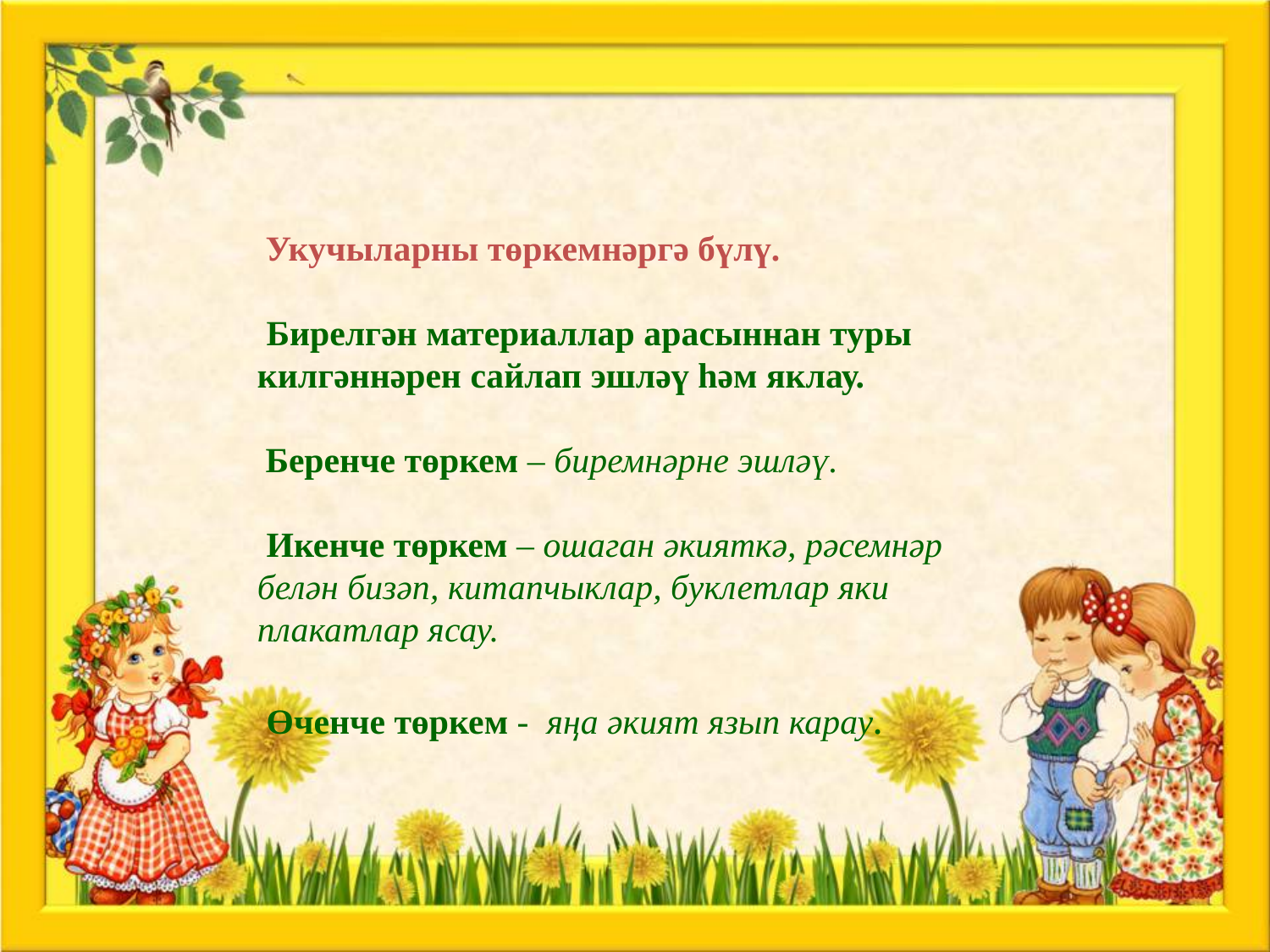

Укучыларны төркемнәргә бүлү.
 Бирелгән материаллар арасыннан туры килгәннәрен сайлап эшләү һәм яклау.
 
 Беренче төркем – биремнәрне эшләү.
 Икенче төркем – ошаган әкияткә, рәсемнәр белән бизәп, китапчыклар, буклетлар яки плакатлар ясау.
 Өченче төркем -  яңа әкият язып карау.